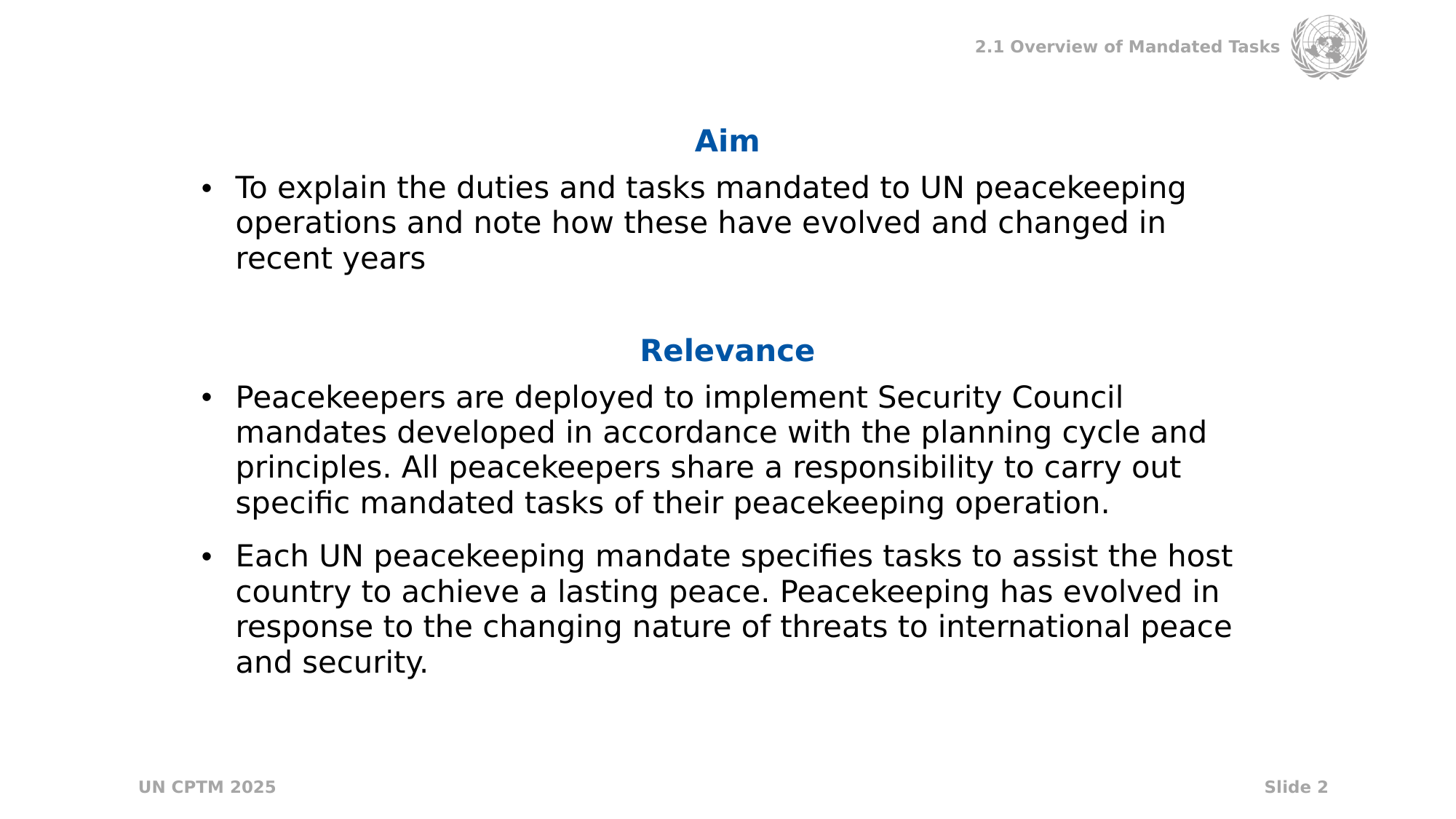

| Aim |
| --- |
| To explain the duties and tasks mandated to UN peacekeeping operations and note how these have evolved and changed in recent years |
|  |
| Relevance |
| Peacekeepers are deployed to implement Security Council mandates developed in accordance with the planning cycle and principles. All peacekeepers share a responsibility to carry out specific mandated tasks of their peacekeeping operation. Each UN peacekeeping mandate specifies tasks to assist the host country to achieve a lasting peace. Peacekeeping has evolved in response to the changing nature of threats to international peace and security. |